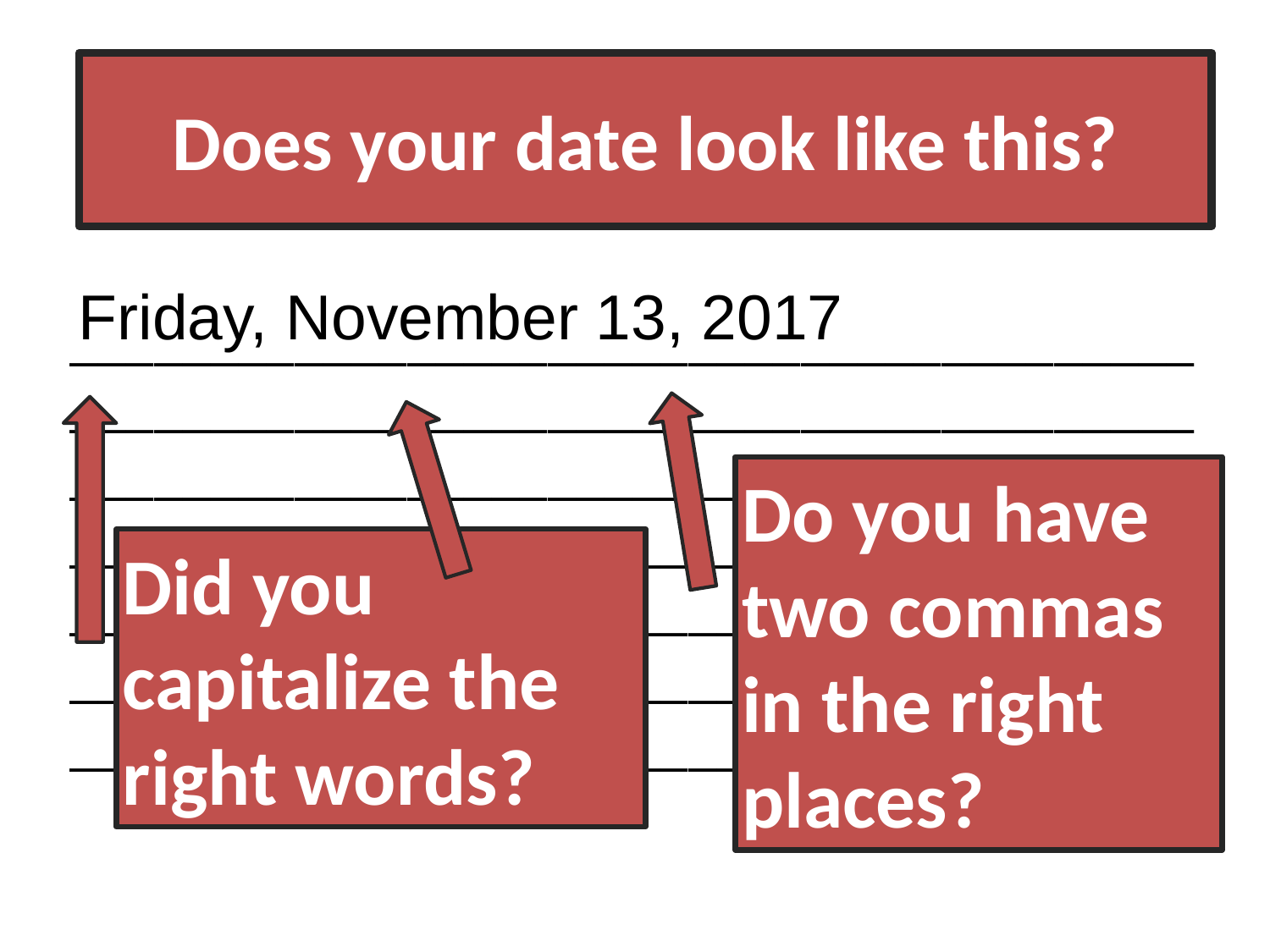

Does your date look like this?
Friday, November 13, 2017
_________________________________________________________________________________________________________________________________________________________________________________________________________________________________________________________________________________
Do you have two commas in the right places?

Did you capitalize the right words?